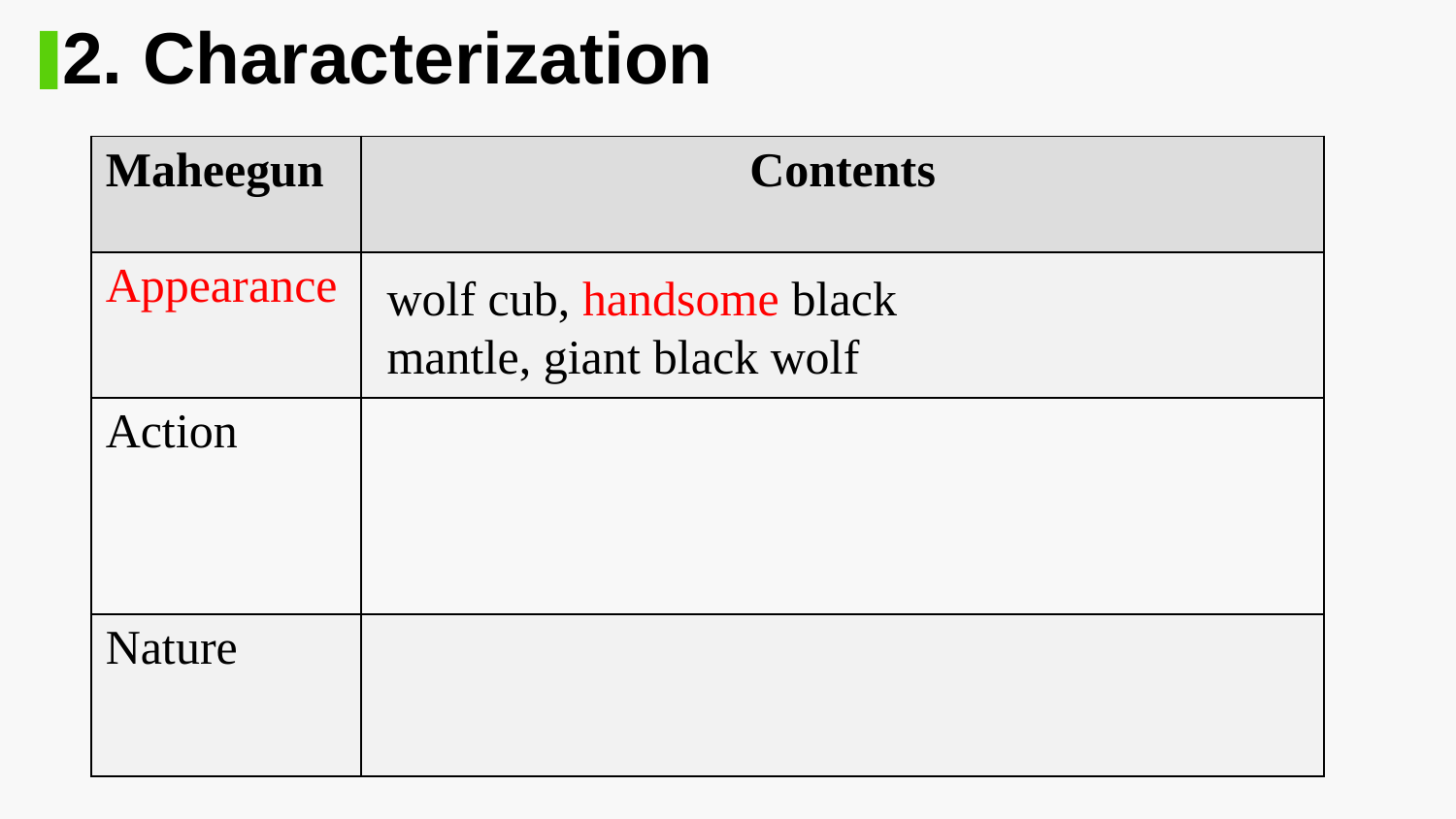

2. Characterization

| Maheegun | Contents |
| --- | --- |
| Appearance |  |
| Action |  |
| Nature |  |
wolf cub, handsome black mantle, giant black wolf